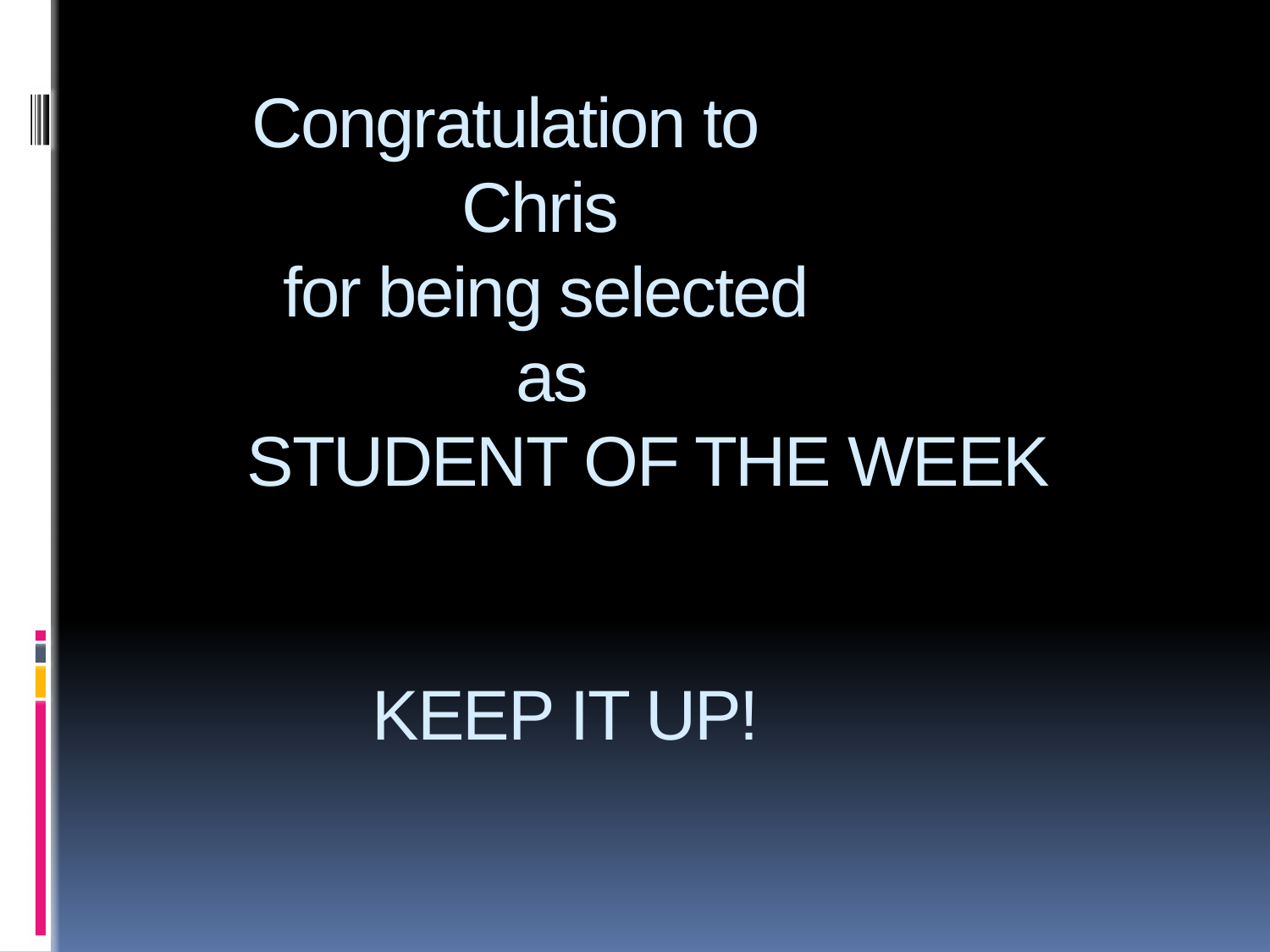

# Congratulation to Chris for being selected as STUDENT OF THE WEEK KEEP IT UP!